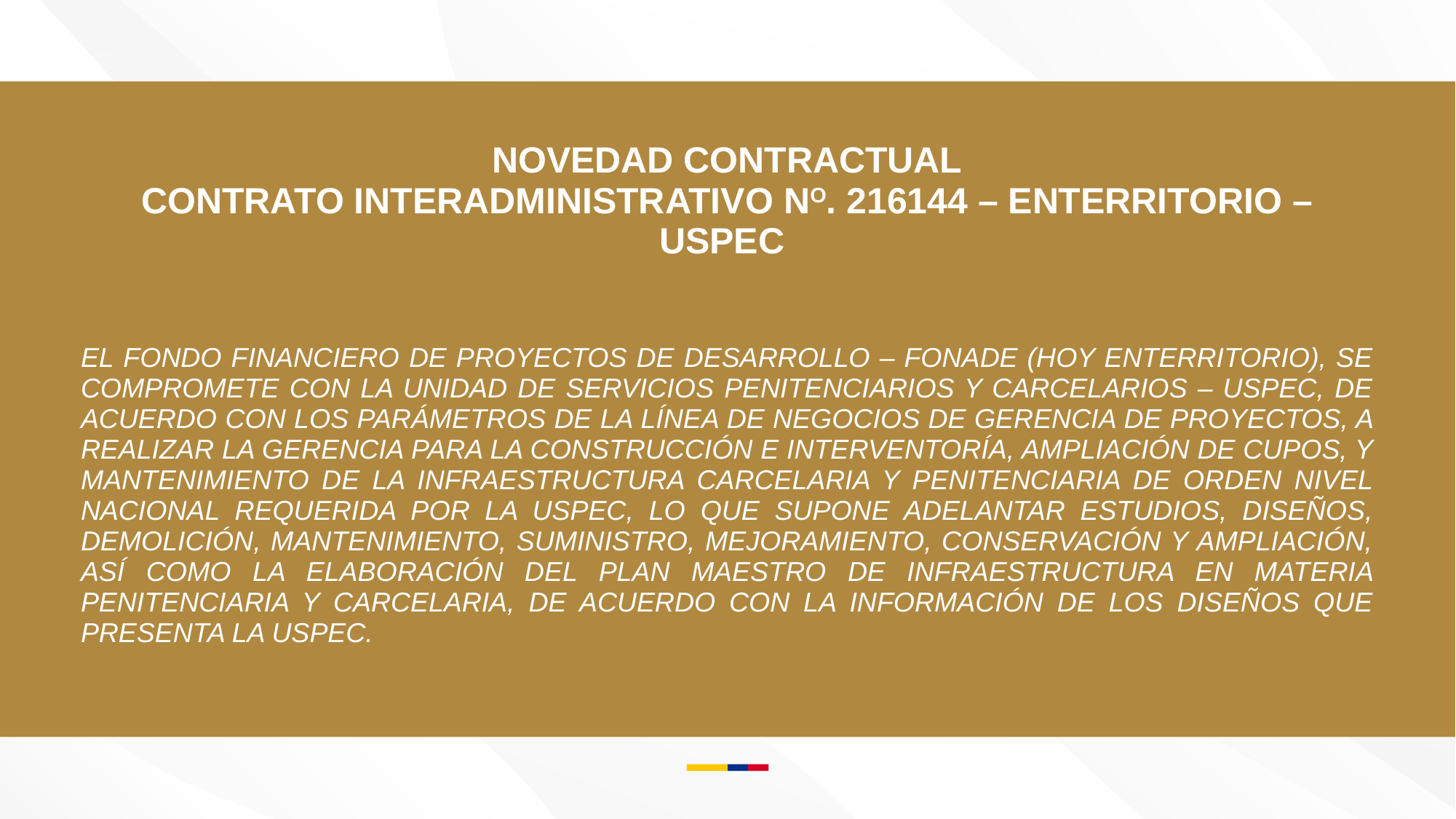

NOVEDAD CONTRACTUAL
CONTRATO INTERADMINISTRATIVO NO. 216144 – ENTERRITORIO – USPEC

EL FONDO FINANCIERO DE PROYECTOS DE DESARROLLO – FONADE (HOY ENTERRITORIO), SE COMPROMETE CON LA UNIDAD DE SERVICIOS PENITENCIARIOS Y CARCELARIOS – USPEC, DE ACUERDO CON LOS PARÁMETROS DE LA LÍNEA DE NEGOCIOS DE GERENCIA DE PROYECTOS, A REALIZAR LA GERENCIA PARA LA CONSTRUCCIÓN E INTERVENTORÍA, AMPLIACIÓN DE CUPOS, Y MANTENIMIENTO DE LA INFRAESTRUCTURA CARCELARIA Y PENITENCIARIA DE ORDEN NIVEL NACIONAL REQUERIDA POR LA USPEC, LO QUE SUPONE ADELANTAR ESTUDIOS, DISEÑOS, DEMOLICIÓN, MANTENIMIENTO, SUMINISTRO, MEJORAMIENTO, CONSERVACIÓN Y AMPLIACIÓN, ASÍ COMO LA ELABORACIÓN DEL PLAN MAESTRO DE INFRAESTRUCTURA EN MATERIA PENITENCIARIA Y CARCELARIA, DE ACUERDO CON LA INFORMACIÓN DE LOS DISEÑOS QUE PRESENTA LA USPEC.